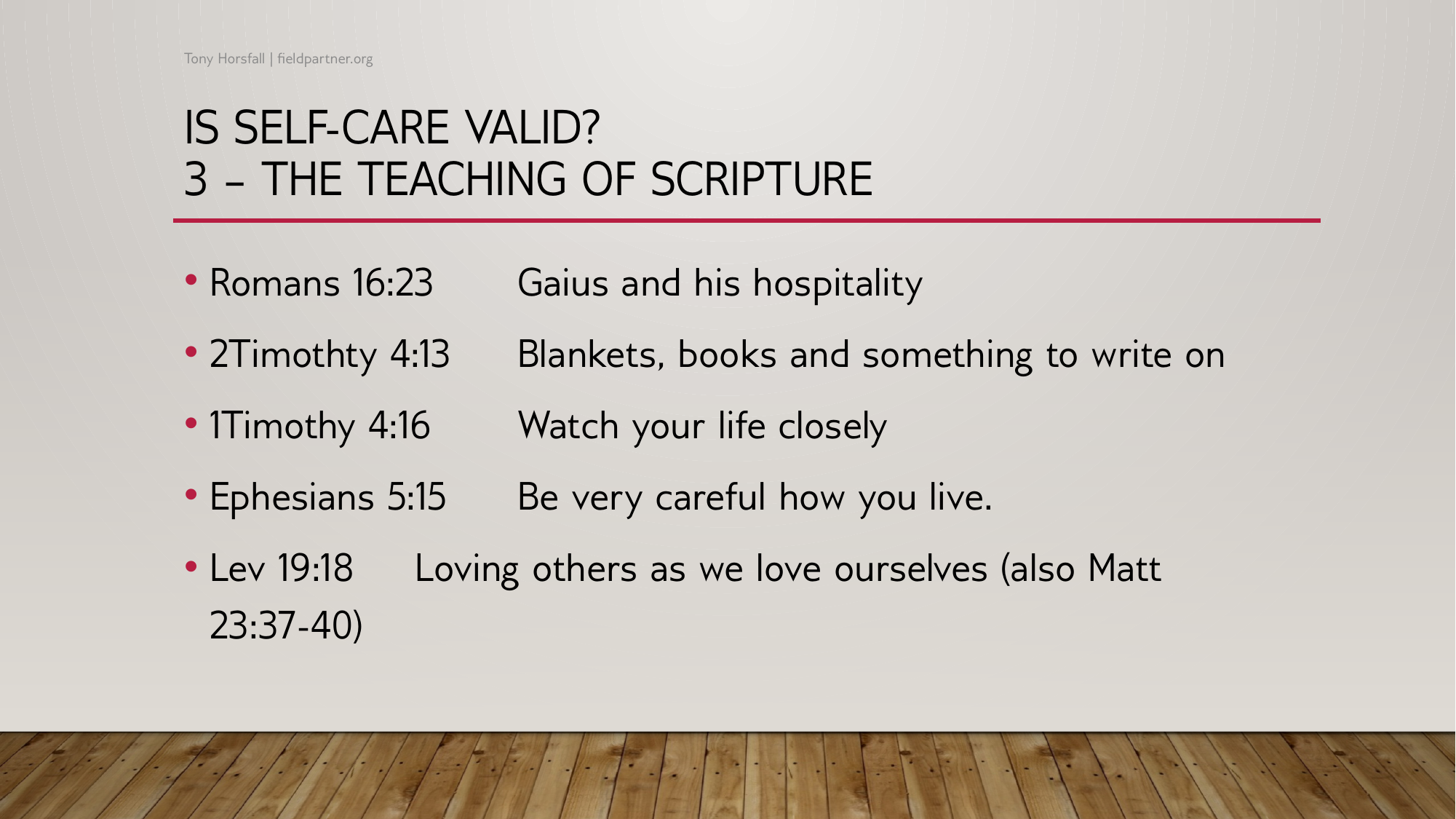

Tony Horsfall | fieldpartner.org
# IS SELF-CARE VALID? 3 – THE TEACHING OF SCRIPTURE
Romans 16:23	Gaius and his hospitality
2Timothty 4:13	Blankets, books and something to write on
1Timothy 4:16	Watch your life closely
Ephesians 5:15	Be very careful how you live.
Lev 19:18		Loving others as we love ourselves (also Matt 			23:37-40)